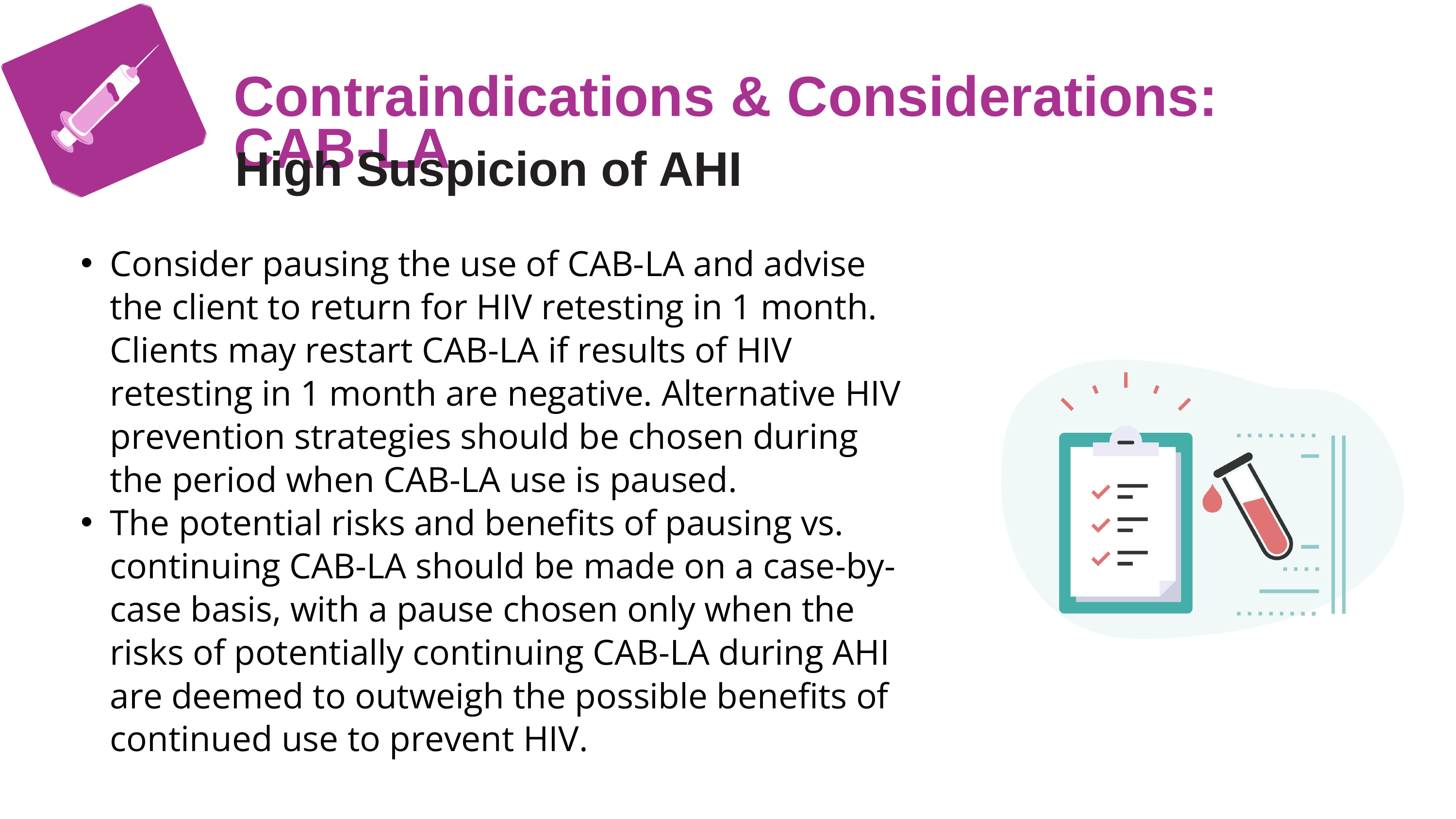

C
Contraindications & Considerations: CAB-LA
High Suspicion of AHI
Consider pausing the use of CAB-LA and advise the client to return for HIV retesting in 1 month. Clients may restart CAB-LA if results of HIV retesting in 1 month are negative. Alternative HIV prevention strategies should be chosen during the period when CAB-LA use is paused.
The potential risks and benefits of pausing vs. continuing CAB-LA should be made on a case-by-case basis, with a pause chosen only when the risks of potentially continuing CAB-LA during AHI are deemed to outweigh the possible benefits of continued use to prevent HIV.